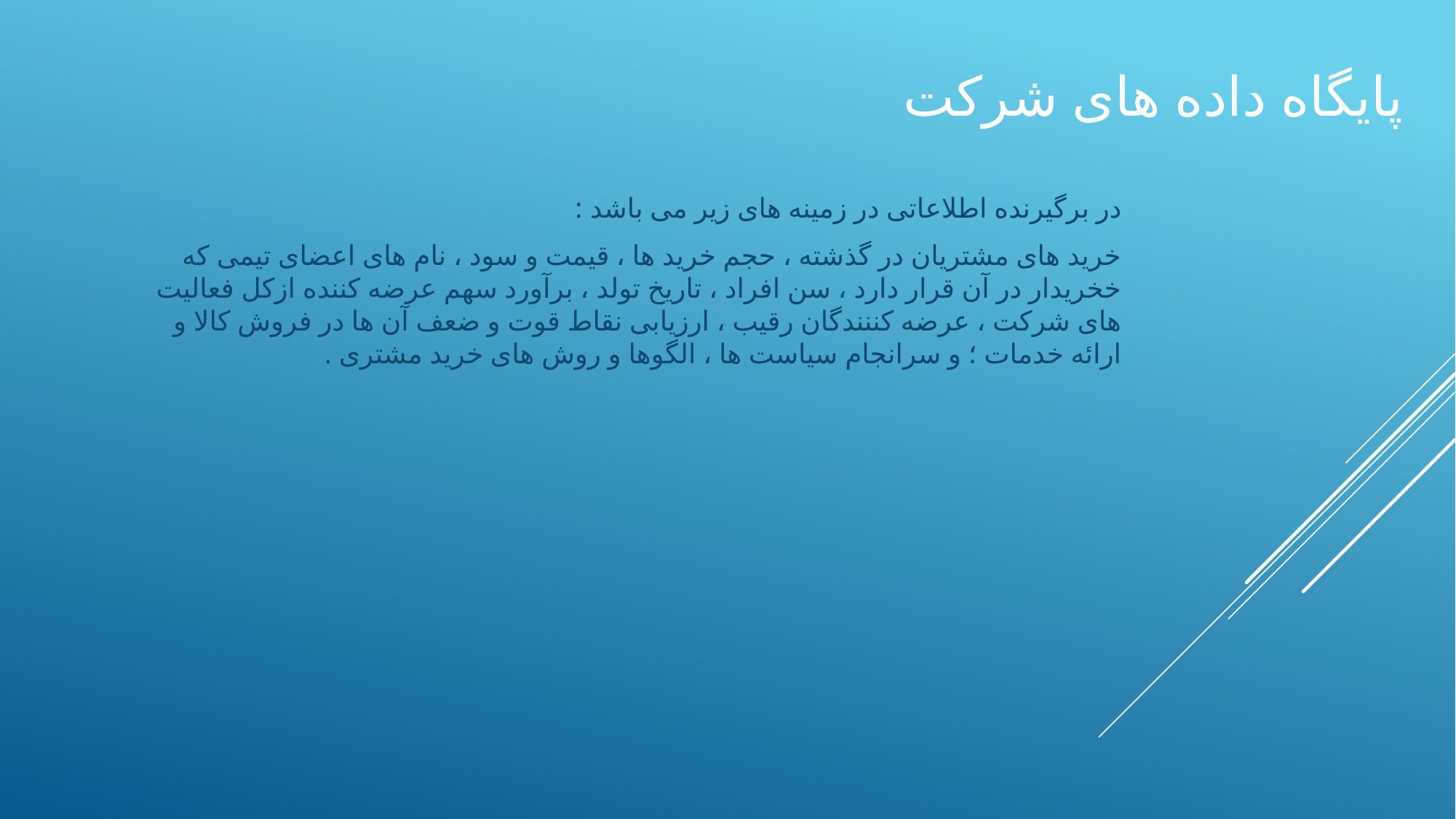

# پایگاه داده های شرکت
در برگیرنده اطلاعاتی در زمینه های زیر می باشد :
خرید های مشتریان در گذشته ، حجم خرید ها ، قیمت و سود ، نام های اعضای تیمی که خخریدار در آن قرار دارد ، سن افراد ، تاریخ تولد ، برآورد سهم عرضه کننده ازکل فعالیت های شرکت ، عرضه کننندگان رقیب ، ارزیابی نقاط قوت و ضعف آن ها در فروش کالا و ارائه خدمات ؛ و سرانجام سیاست ها ، الگوها و روش های خرید مشتری .